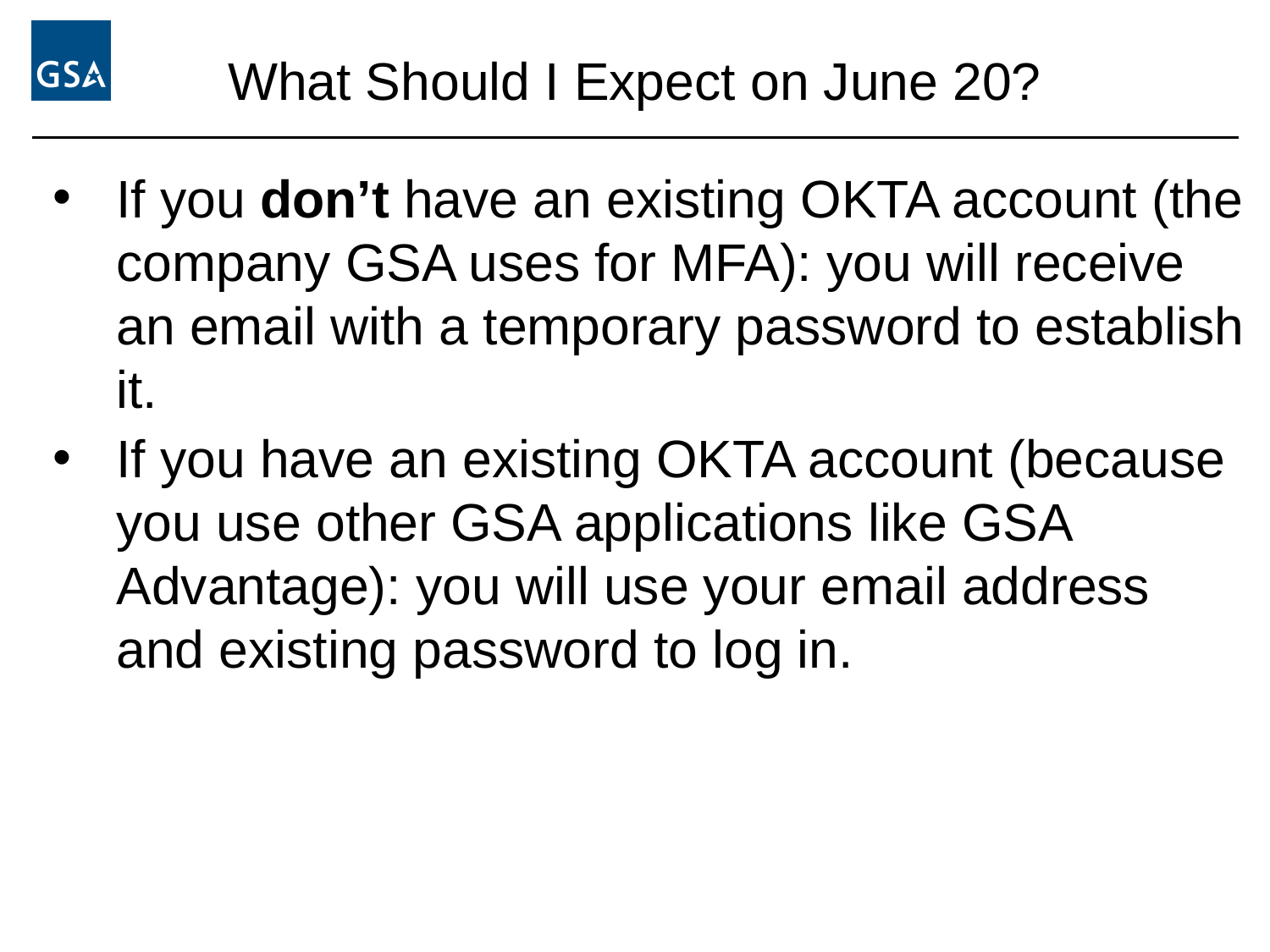

# What Should I Expect on June 20?
If you don’t have an existing OKTA account (the company GSA uses for MFA): you will receive an email with a temporary password to establish it.
If you have an existing OKTA account (because you use other GSA applications like GSA Advantage): you will use your email address and existing password to log in.